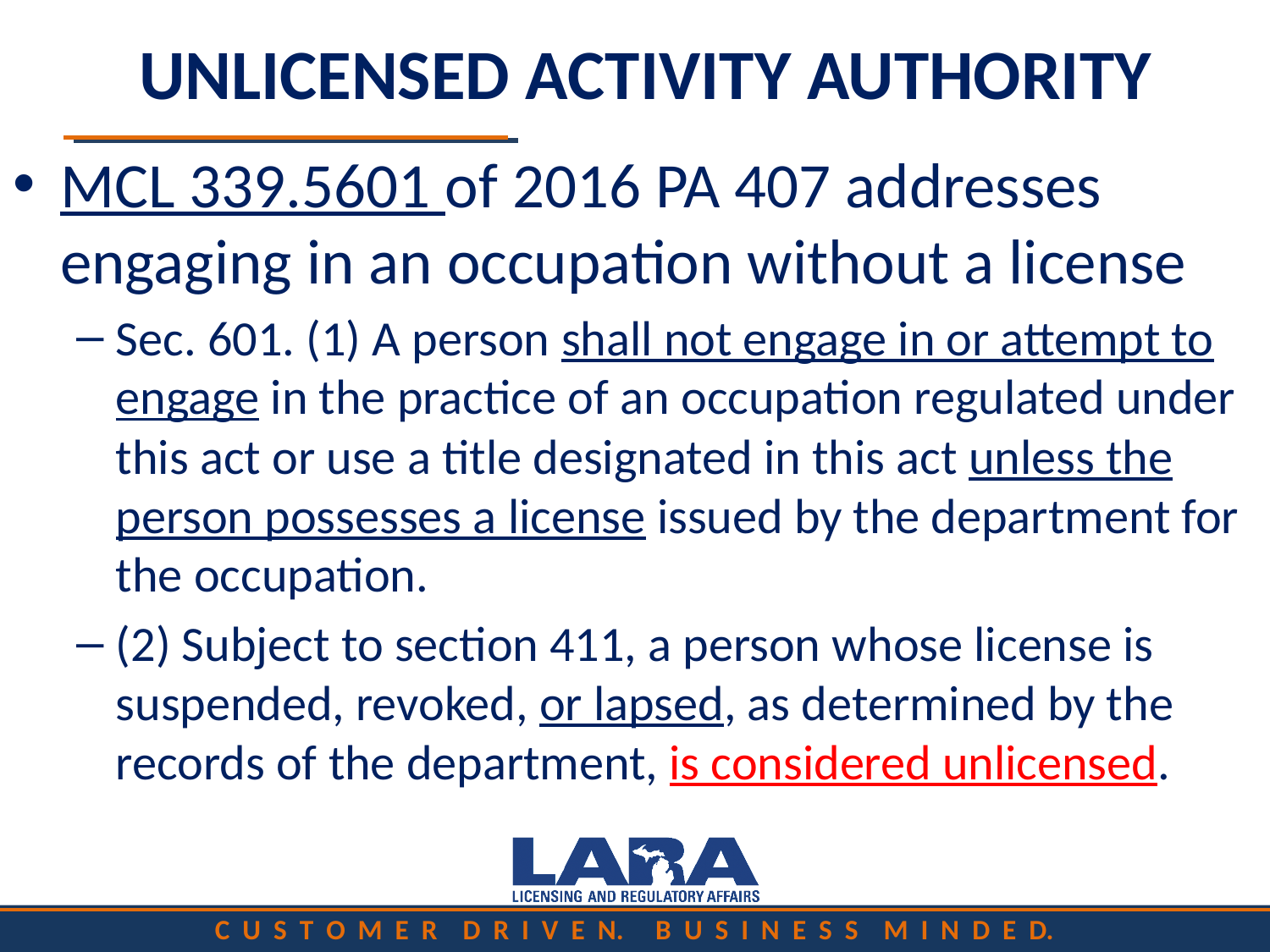

# UNLICENSED ACTIVITY AUTHORITY
MCL 339.5601 of 2016 PA 407 addresses engaging in an occupation without a license
Sec. 601. (1) A person shall not engage in or attempt to engage in the practice of an occupation regulated under this act or use a title designated in this act unless the person possesses a license issued by the department for the occupation.
(2) Subject to section 411, a person whose license is suspended, revoked, or lapsed, as determined by the records of the department, is considered unlicensed.